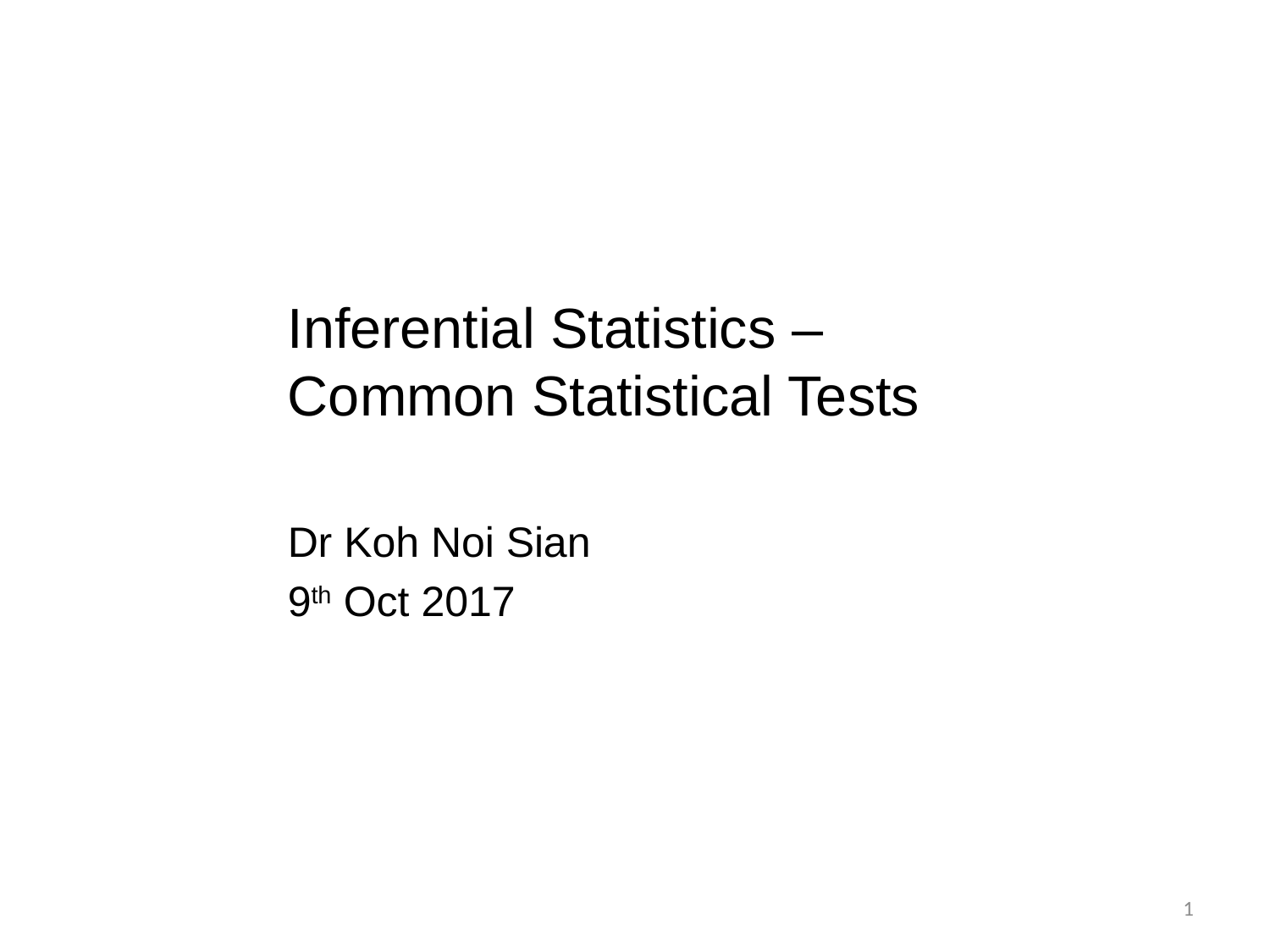

3
Inferential Statistics – Common Statistical Tests

Dr Koh Noi Sian
9th Oct 2017
1